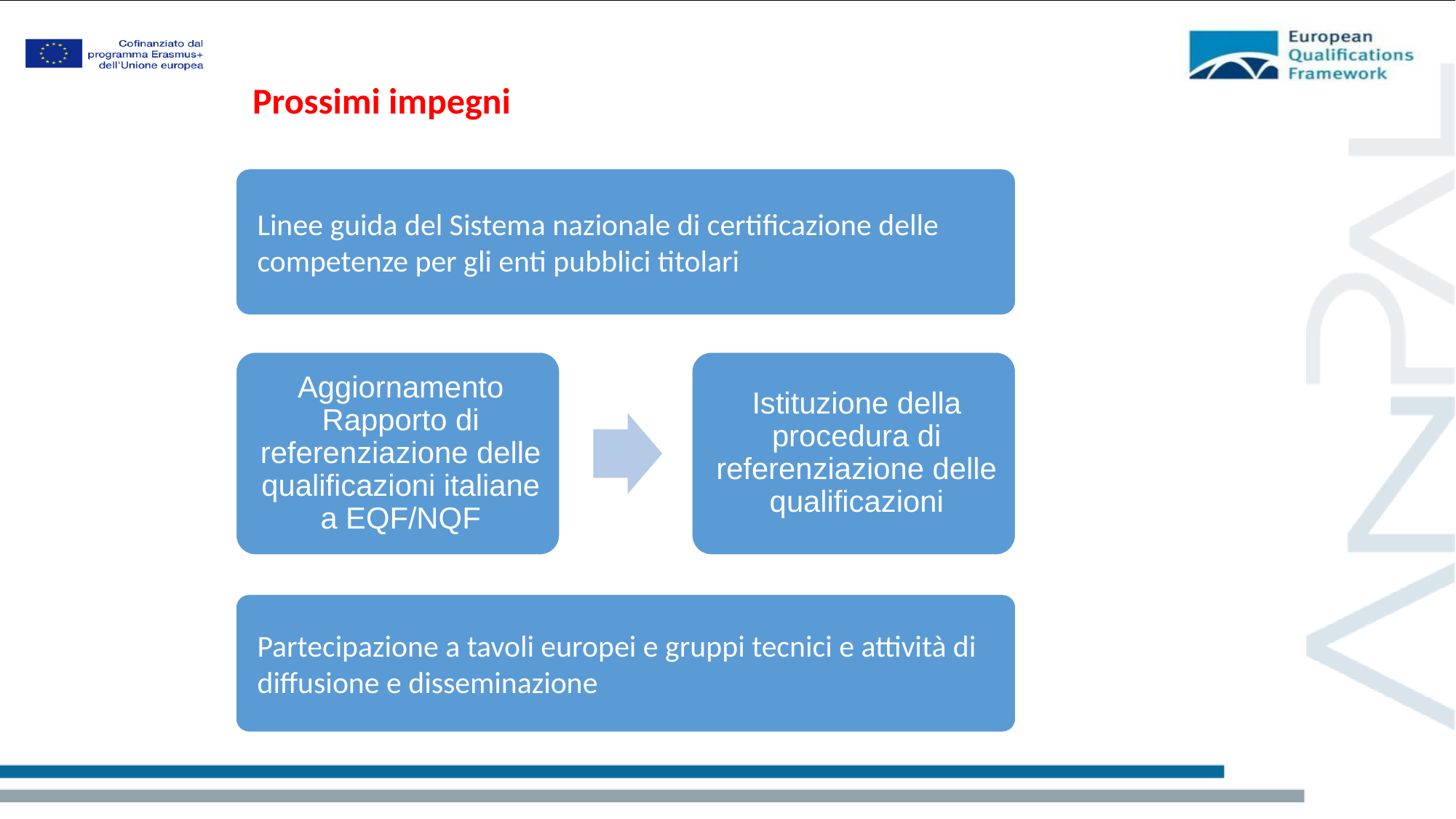

Prossimi impegni

Linee guida del Sistema nazionale di certificazione delle competenze per gli enti pubblici titolari
Aggiornamento Rapporto di referenziazione delle qualificazioni italiane a EQF/NQF

Istituzione della procedura di referenziazione delle qualificazioni

Partecipazione a tavoli europei e gruppi tecnici e attività di diffusione e disseminazione